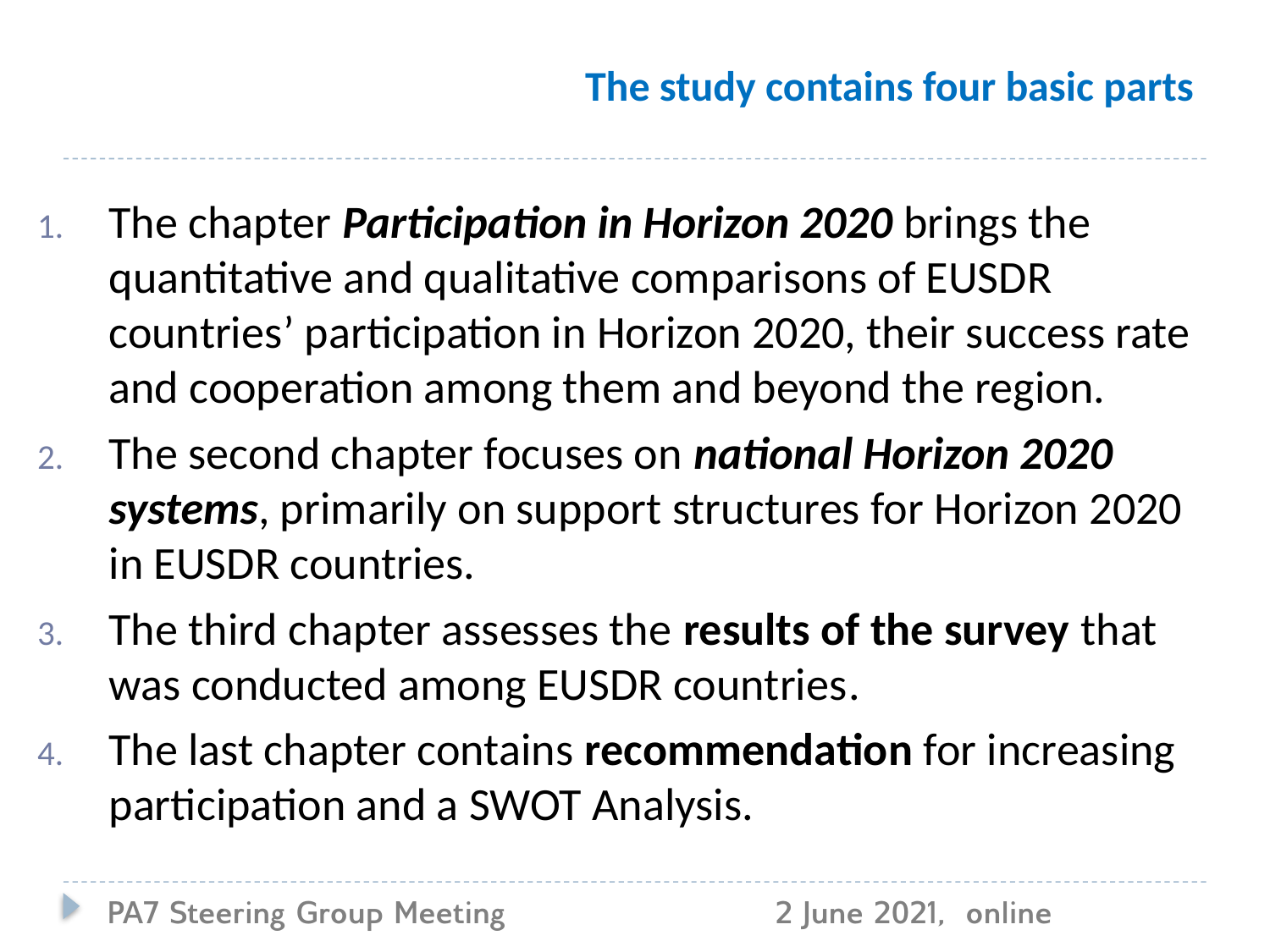

# The study contains four basic parts
The chapter Participation in Horizon 2020 brings the quantitative and qualitative comparisons of EUSDR countries’ participation in Horizon 2020, their success rate and cooperation among them and beyond the region.
The second chapter focuses on national Horizon 2020 systems, primarily on support structures for Horizon 2020 in EUSDR countries.
The third chapter assesses the results of the survey that was conducted among EUSDR countries.
The last chapter contains recommendation for increasing participation and a SWOT Analysis.

PA7 Steering Group Meeting                          2 June 2021,  online